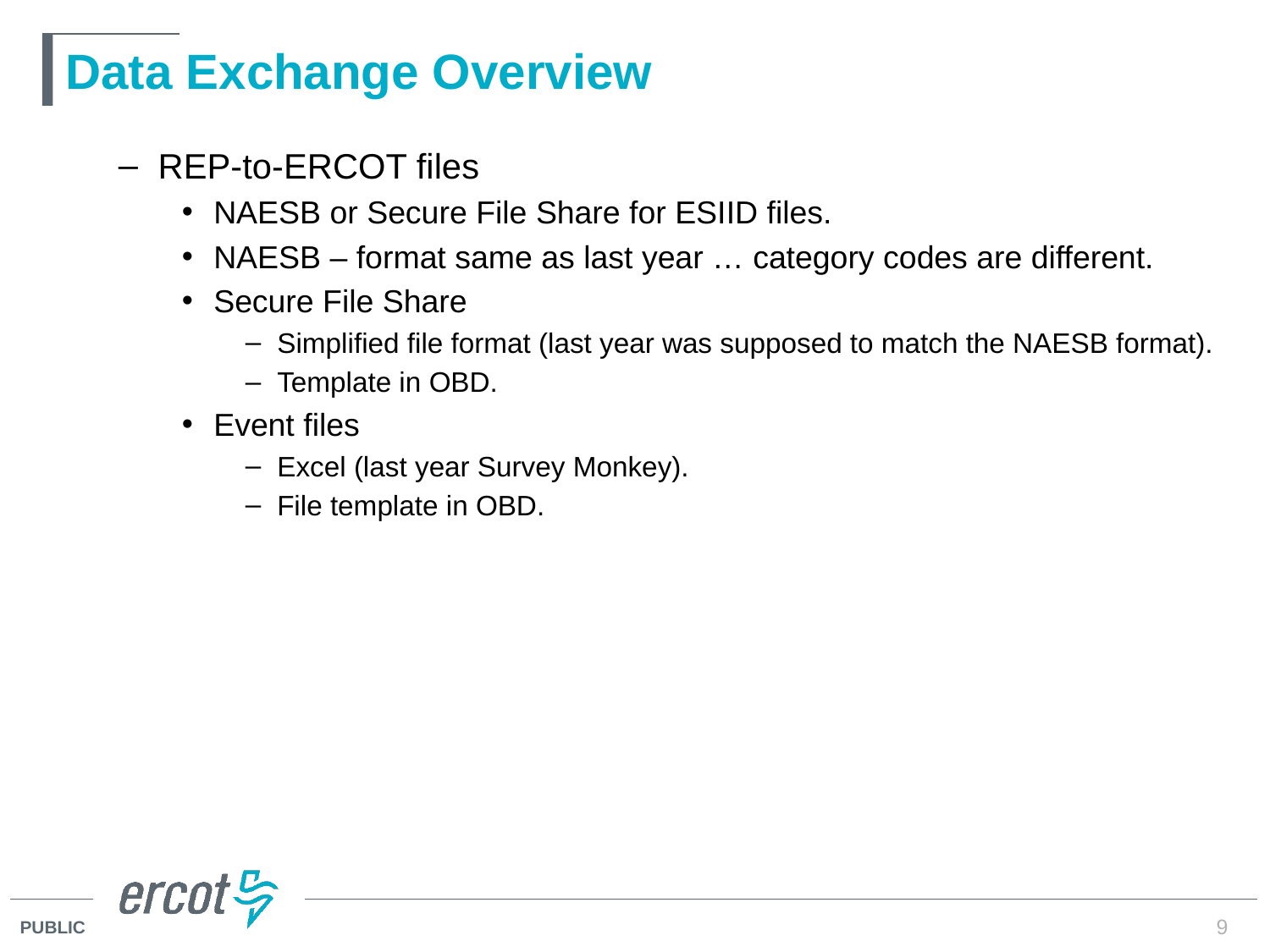

# Data Exchange Overview
REP-to-ERCOT files
NAESB or Secure File Share for ESIID files.
NAESB – format same as last year … category codes are different.
Secure File Share
Simplified file format (last year was supposed to match the NAESB format).
Template in OBD.
Event files
Excel (last year Survey Monkey).
File template in OBD.

9